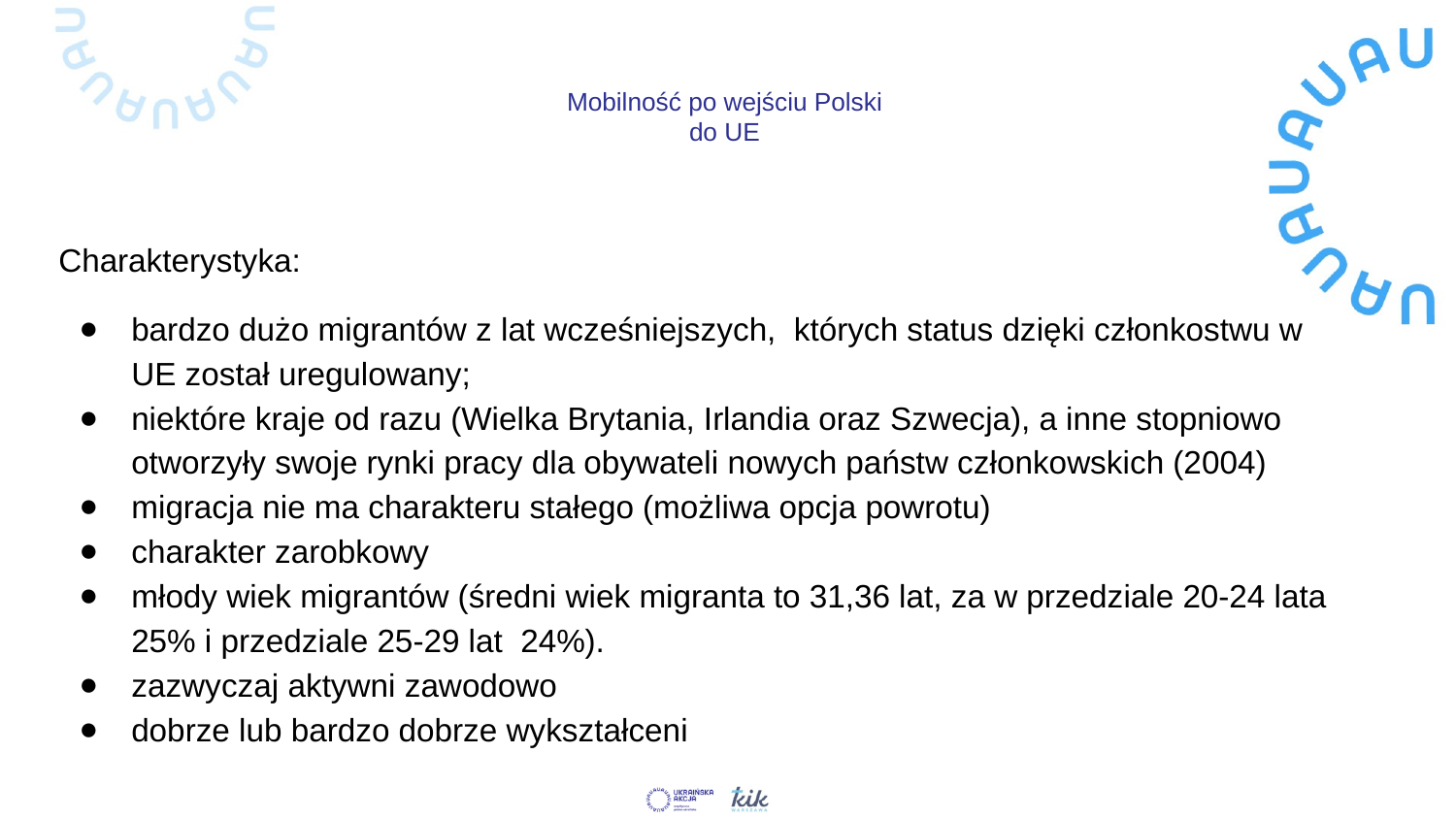

# Mobilność po wejściu Polski do UE
Charakterystyka:
bardzo dużo migrantów z lat wcześniejszych,  których status dzięki członkostwu w UE został uregulowany;
niektóre kraje od razu (Wielka Brytania, Irlandia oraz Szwecja), a inne stopniowo otworzyły swoje rynki pracy dla obywateli nowych państw członkowskich (2004)
migracja nie ma charakteru stałego (możliwa opcja powrotu)
charakter zarobkowy
młody wiek migrantów (średni wiek migranta to 31,36 lat, za w przedziale 20-24 lata  25% i przedziale 25-29 lat  24%).
zazwyczaj aktywni zawodowo
dobrze lub bardzo dobrze wykształceni